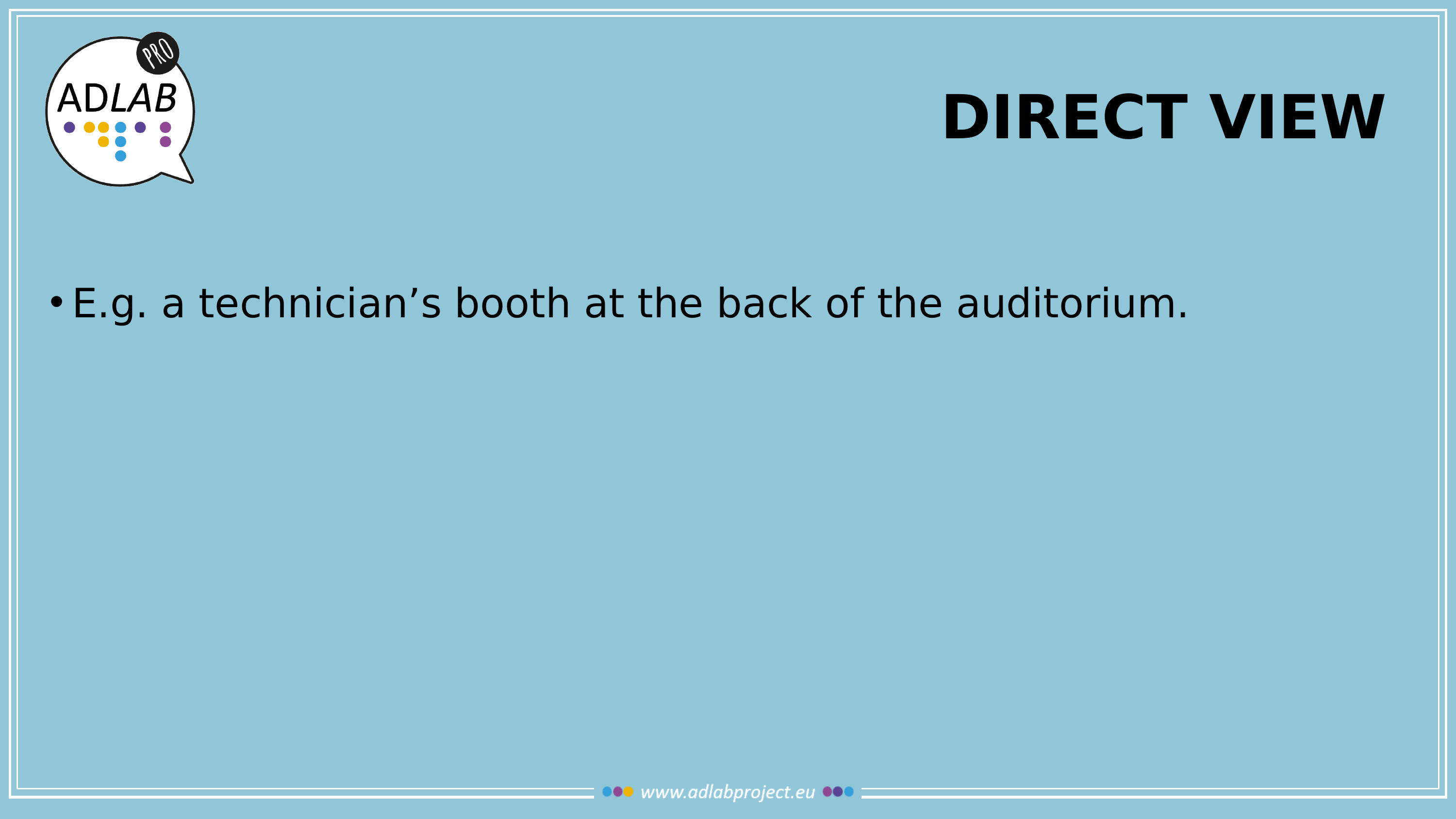

# direct view
E.g. a technician’s booth at the back of the auditorium.